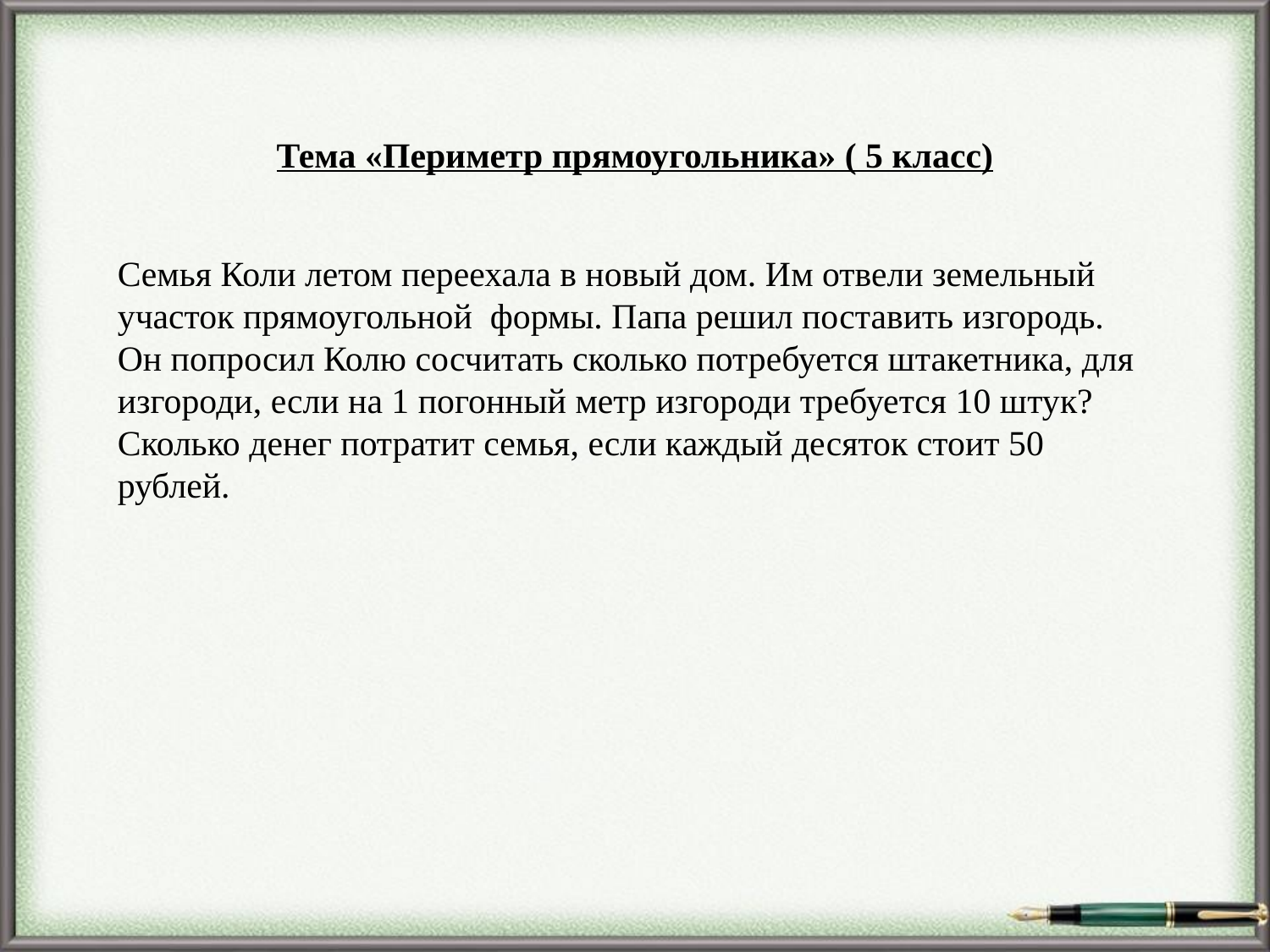

Тема «Периметр прямоугольника» ( 5 класс)

Семья Коли летом переехала в новый дом. Им отвели земельный участок прямоугольной  формы. Папа решил поставить изгородь. Он попросил Колю сосчитать сколько потребуется штакетника, для изгороди, если на 1 погонный метр изгороди требуется 10 штук? Сколько денег потратит семья, если каждый десяток стоит 50 рублей.